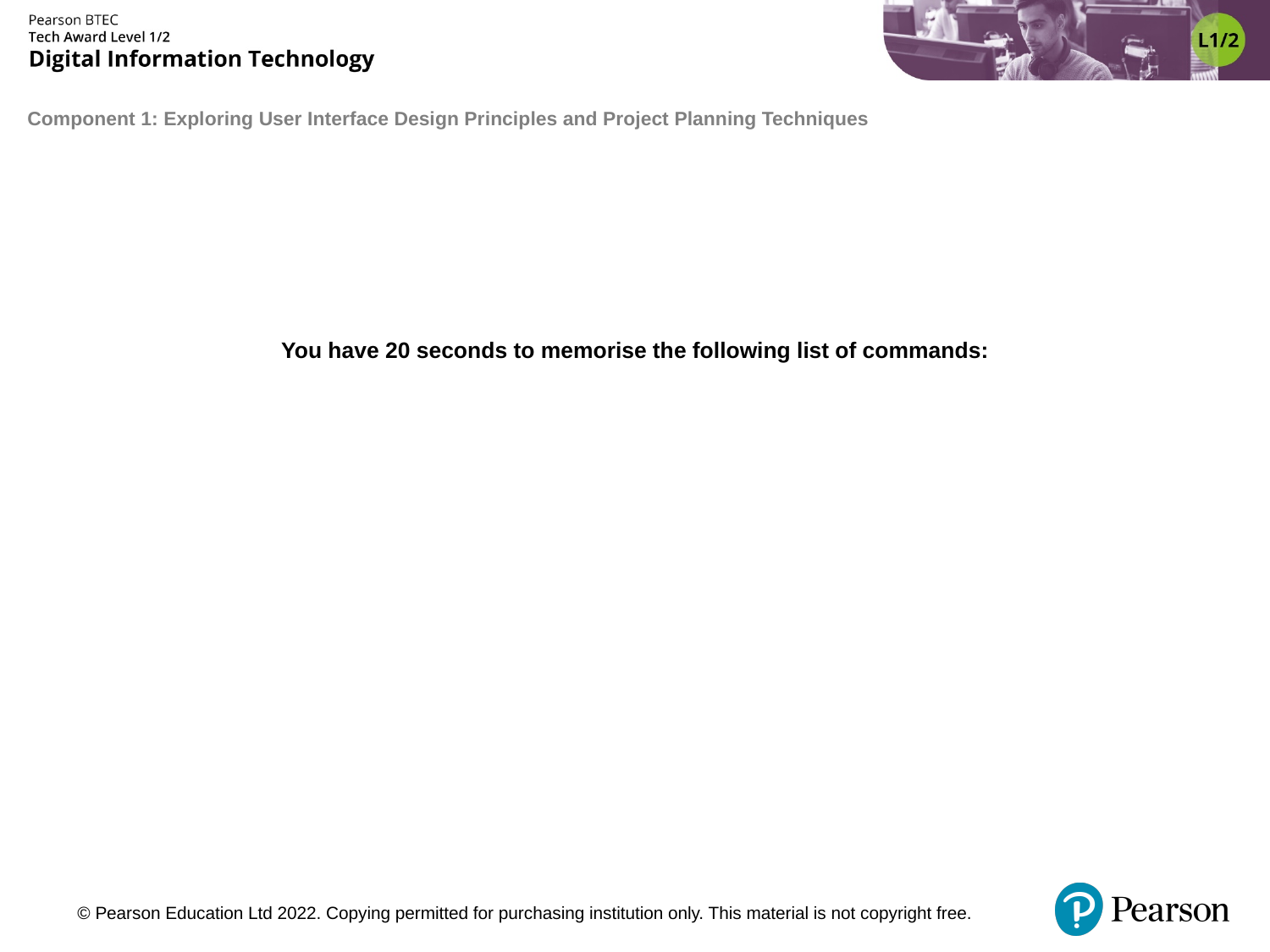

# You have 20 seconds to memorise the following list of commands: